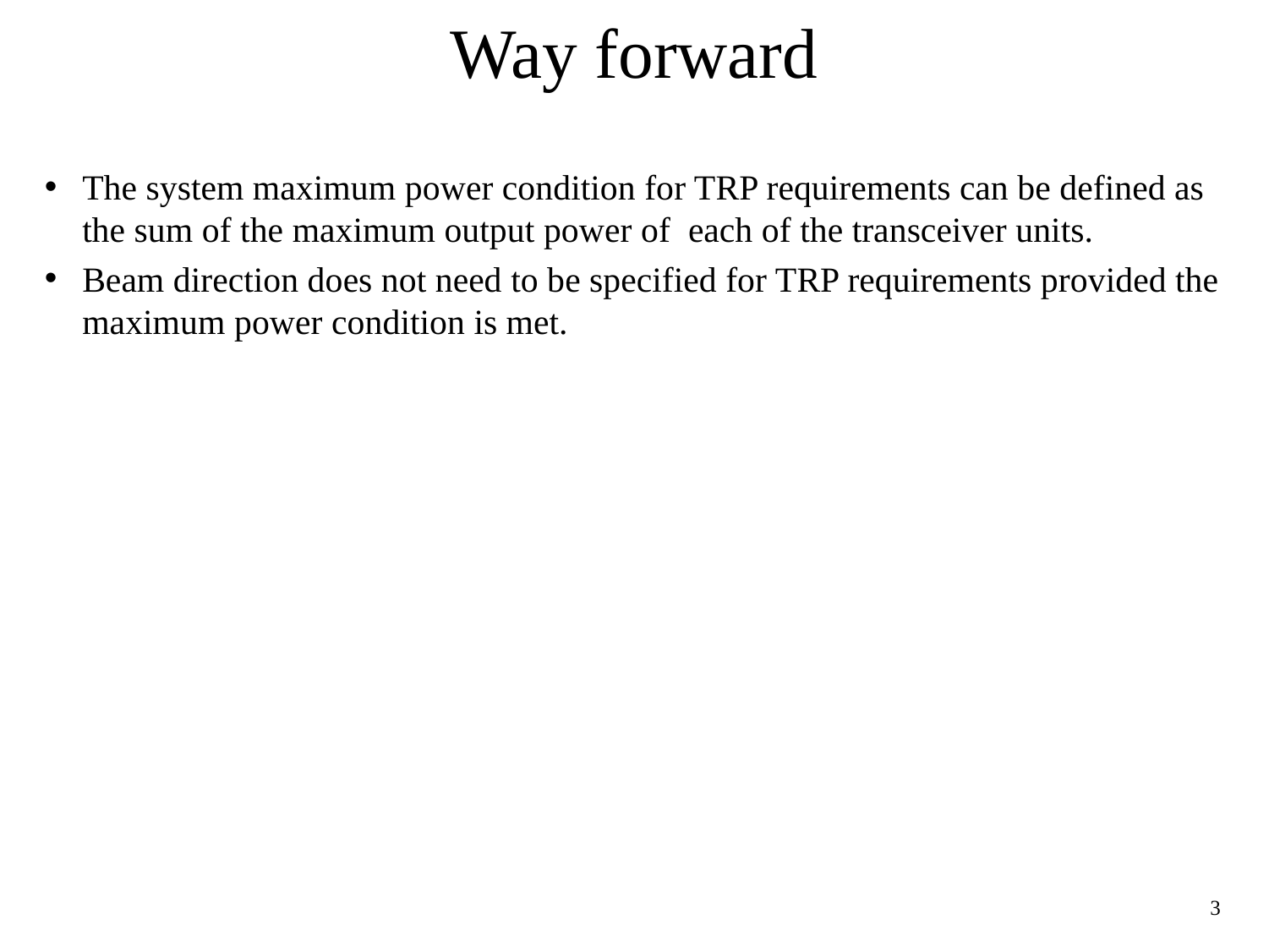

# Way forward
The system maximum power condition for TRP requirements can be defined as the sum of the maximum output power of  each of the transceiver units.
Beam direction does not need to be specified for TRP requirements provided the maximum power condition is met.
3